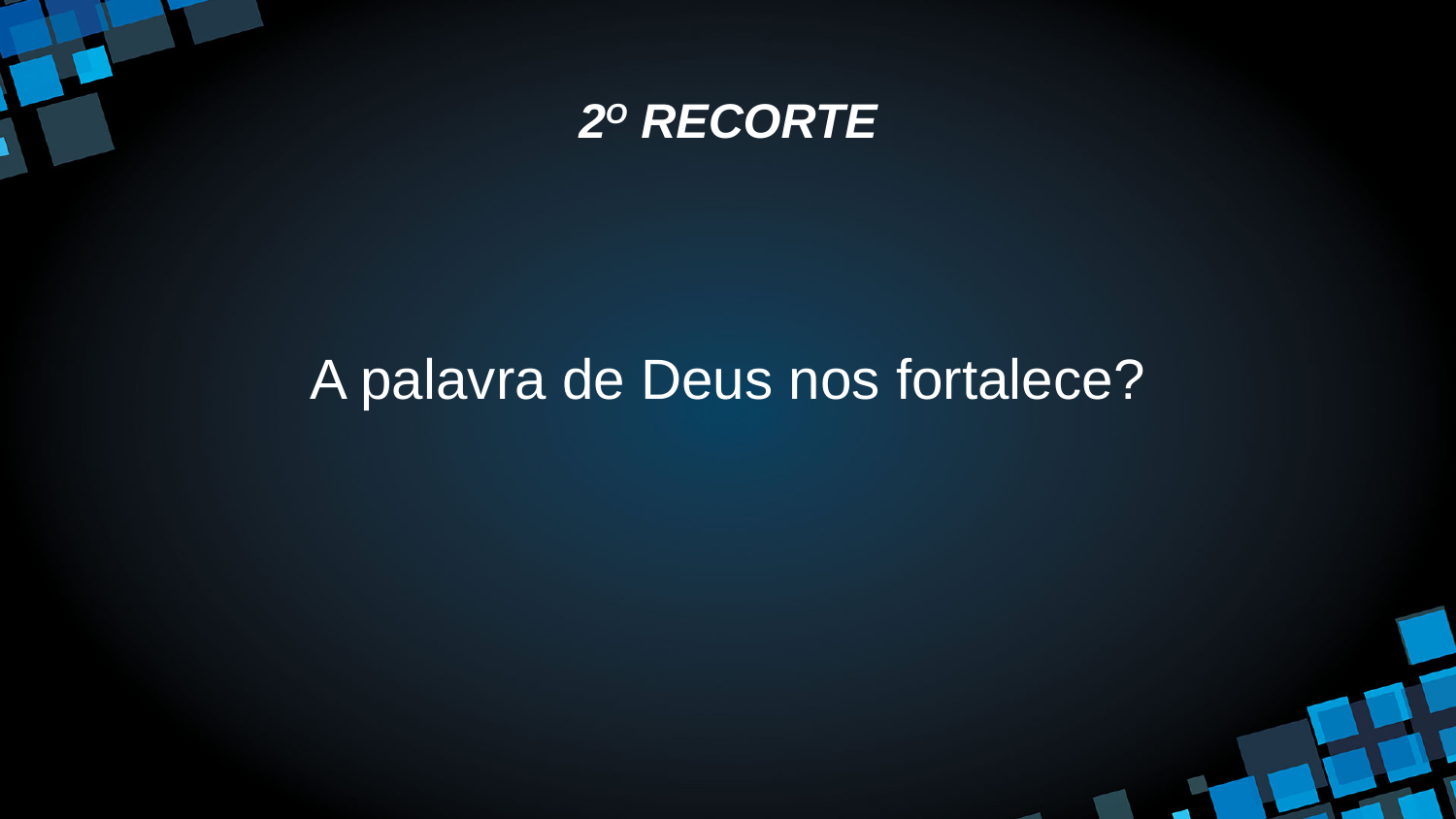

# 2O RECORTE

A palavra de Deus nos fortalece?